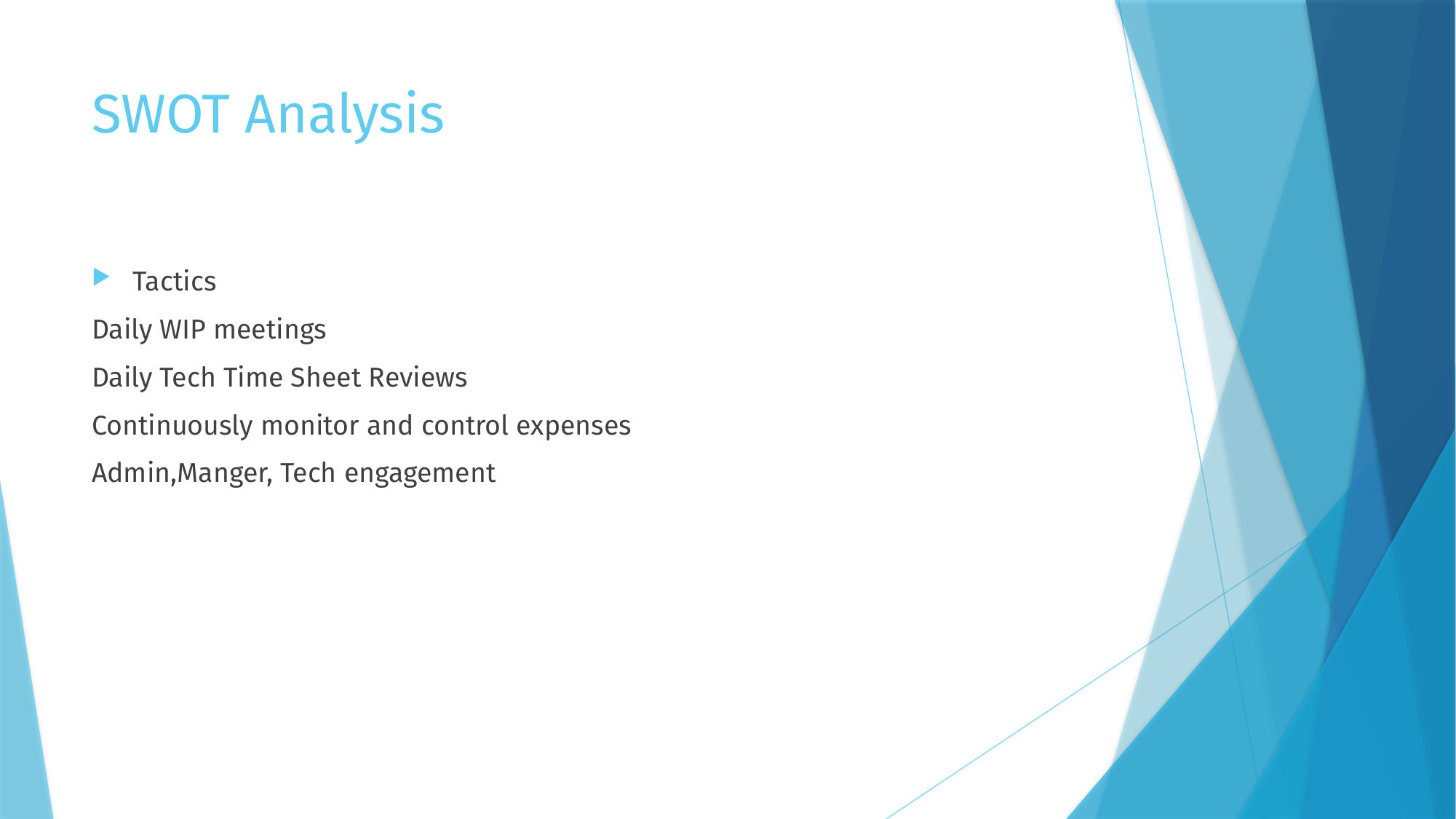

# SWOT Analysis
Tactics
Daily WIP meetings
Daily Tech Time Sheet Reviews
Continuously monitor and control expenses
Admin,Manger, Tech engagement